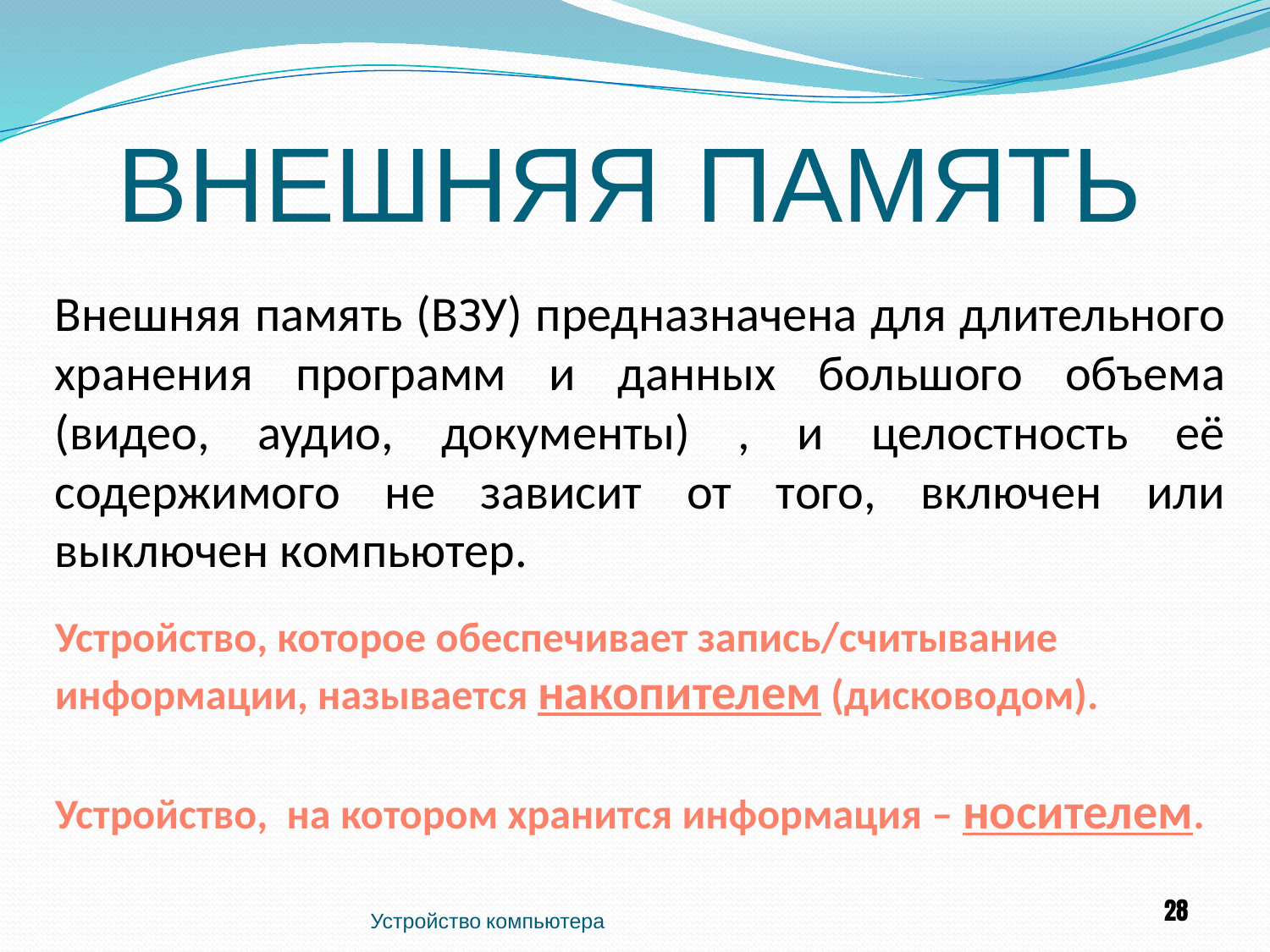

ВНЕШНЯЯ ПАМЯТЬ
Внешняя память (ВЗУ) предназначена для длительного хранения программ и данных большого объема (видео, аудио, документы) , и целостность её содержимого не зависит от того, включен или выключен компьютер.
Устройство, которое обеспечивает запись/считывание информации, называется накопителем (дисководом).

Устройство,  на котором хранится информация – носителем.
Устройство компьютера
28